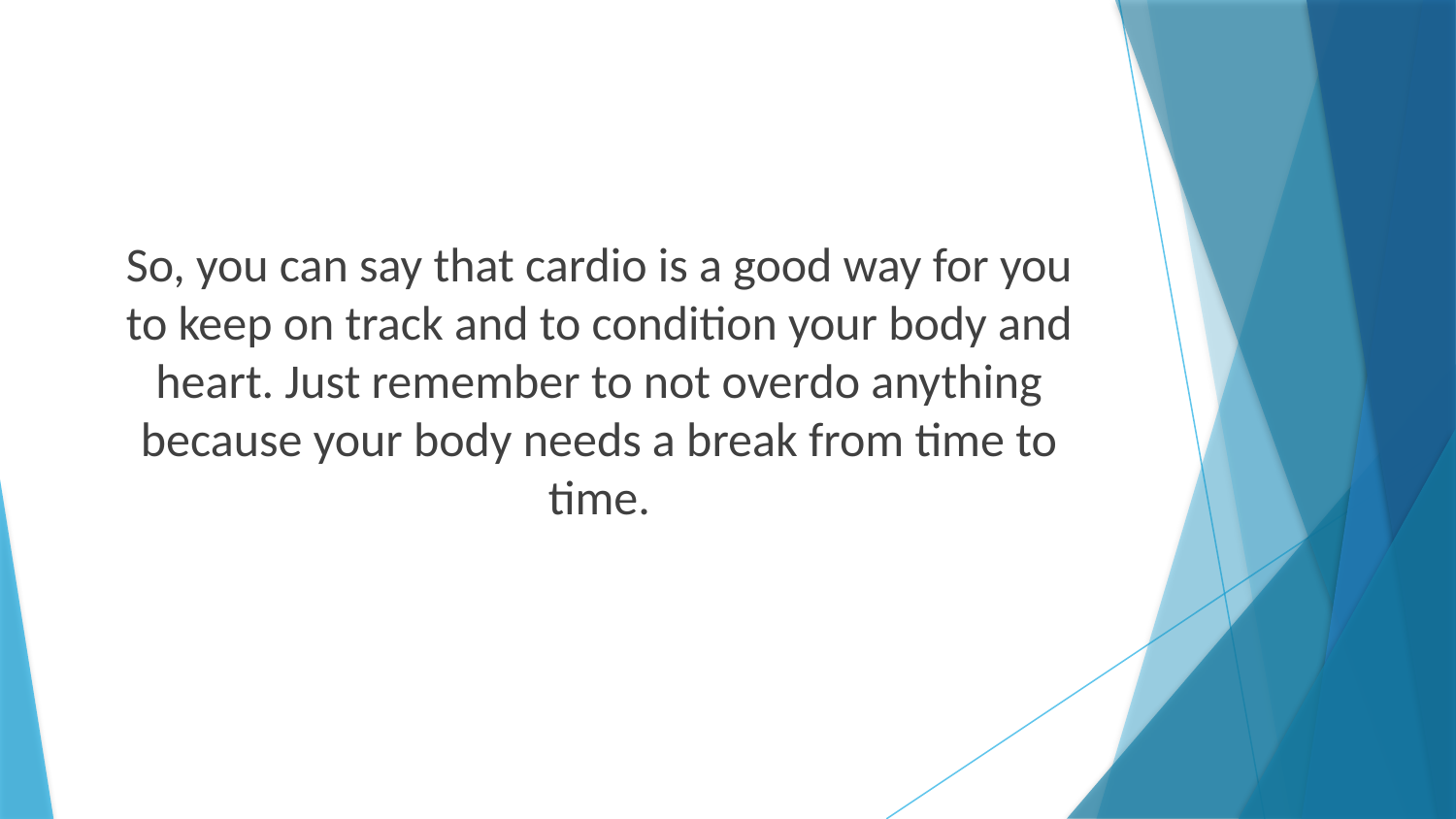

So, you can say that cardio is a good way for you to keep on track and to condition your body and heart. Just remember to not overdo anything because your body needs a break from time to time.